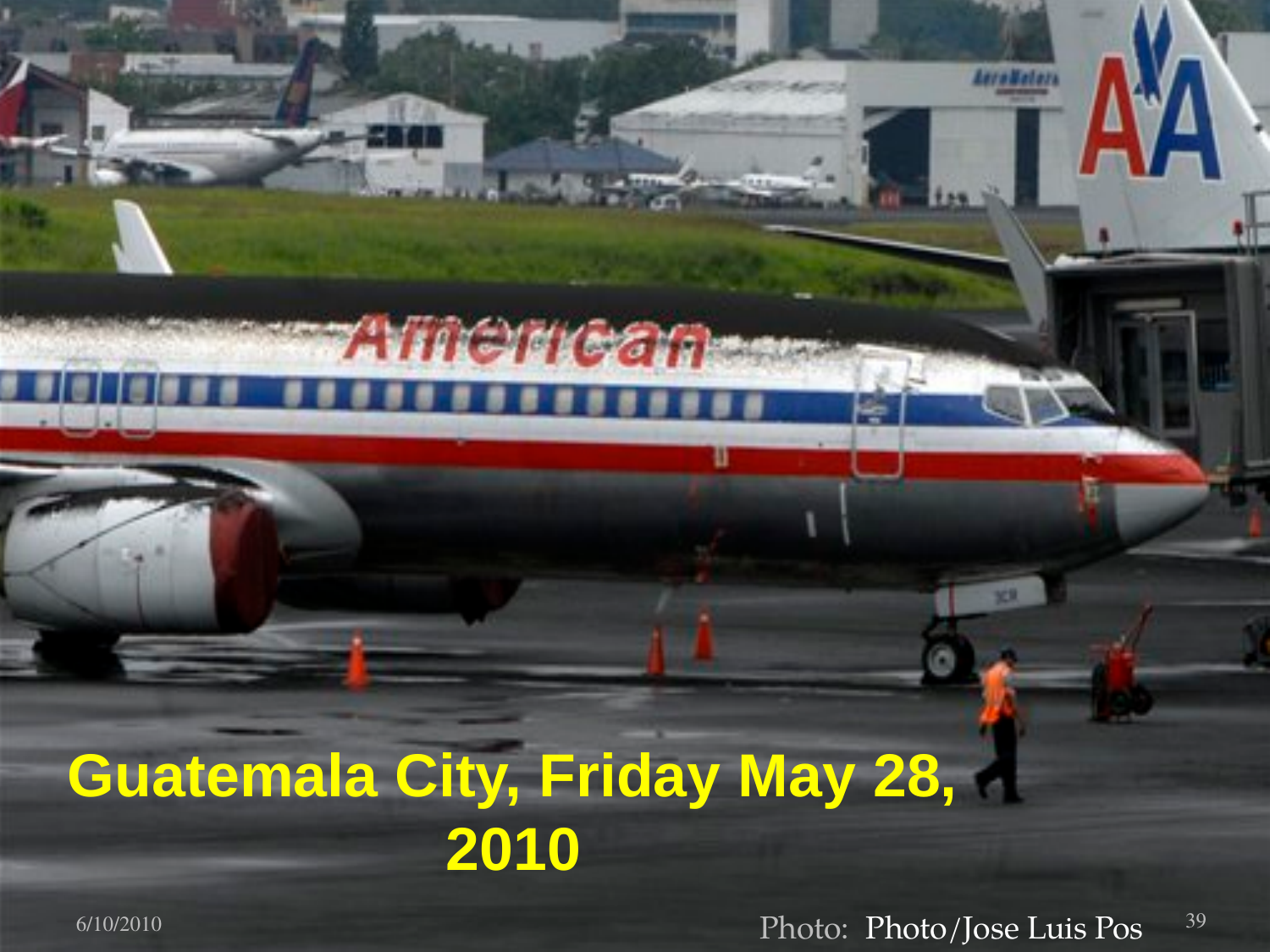

# Guatemala City, Friday May 28, 2010
6/10/2010
39
Photo:  Photo/Jose Luis Pos